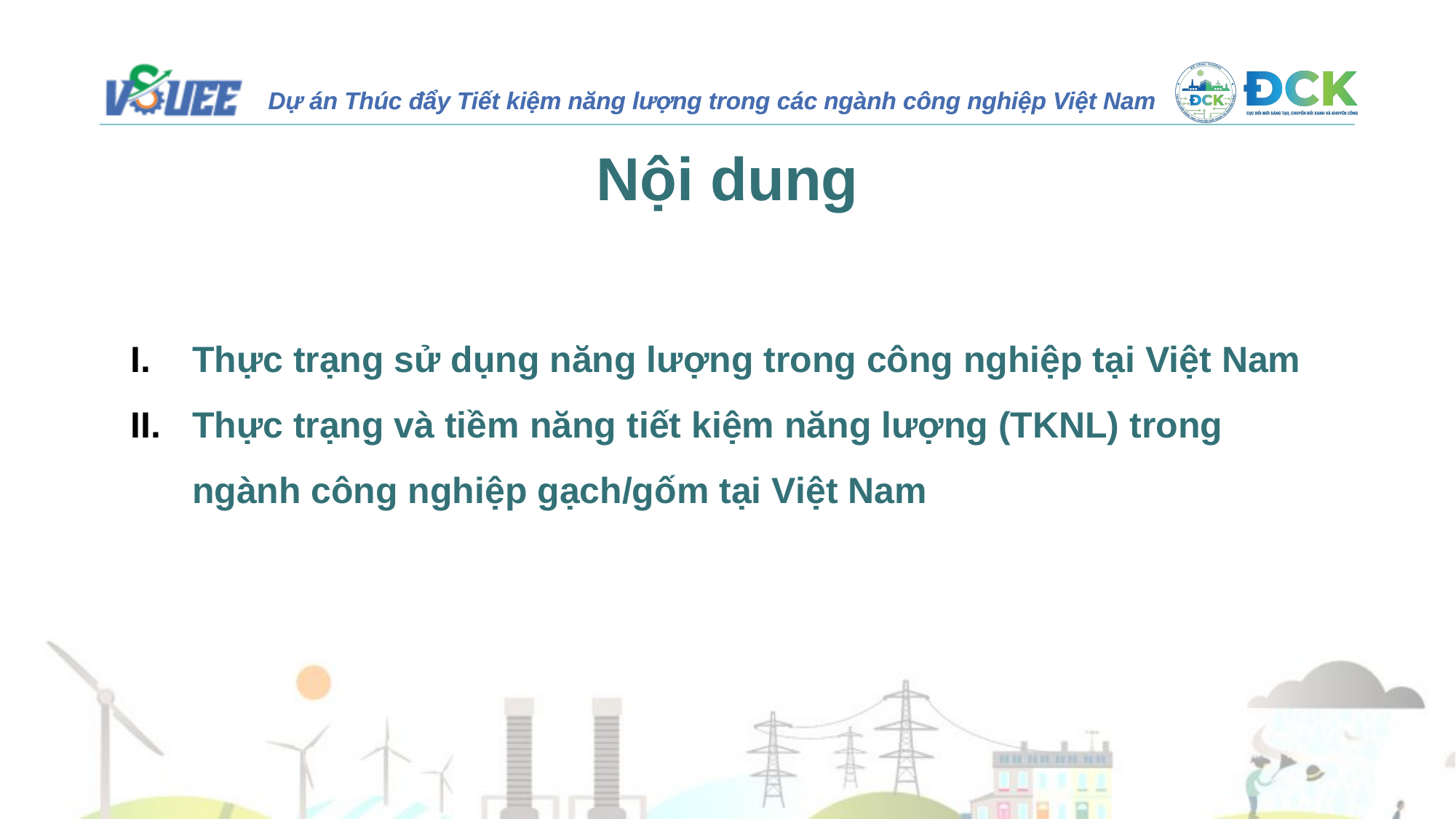

Nội dung
Thực trạng sử dụng năng lượng trong công nghiệp tại Việt Nam
Thực trạng và tiềm năng tiết kiệm năng lượng (TKNL) trong ngành công nghiệp gạch/gốm tại Việt Nam